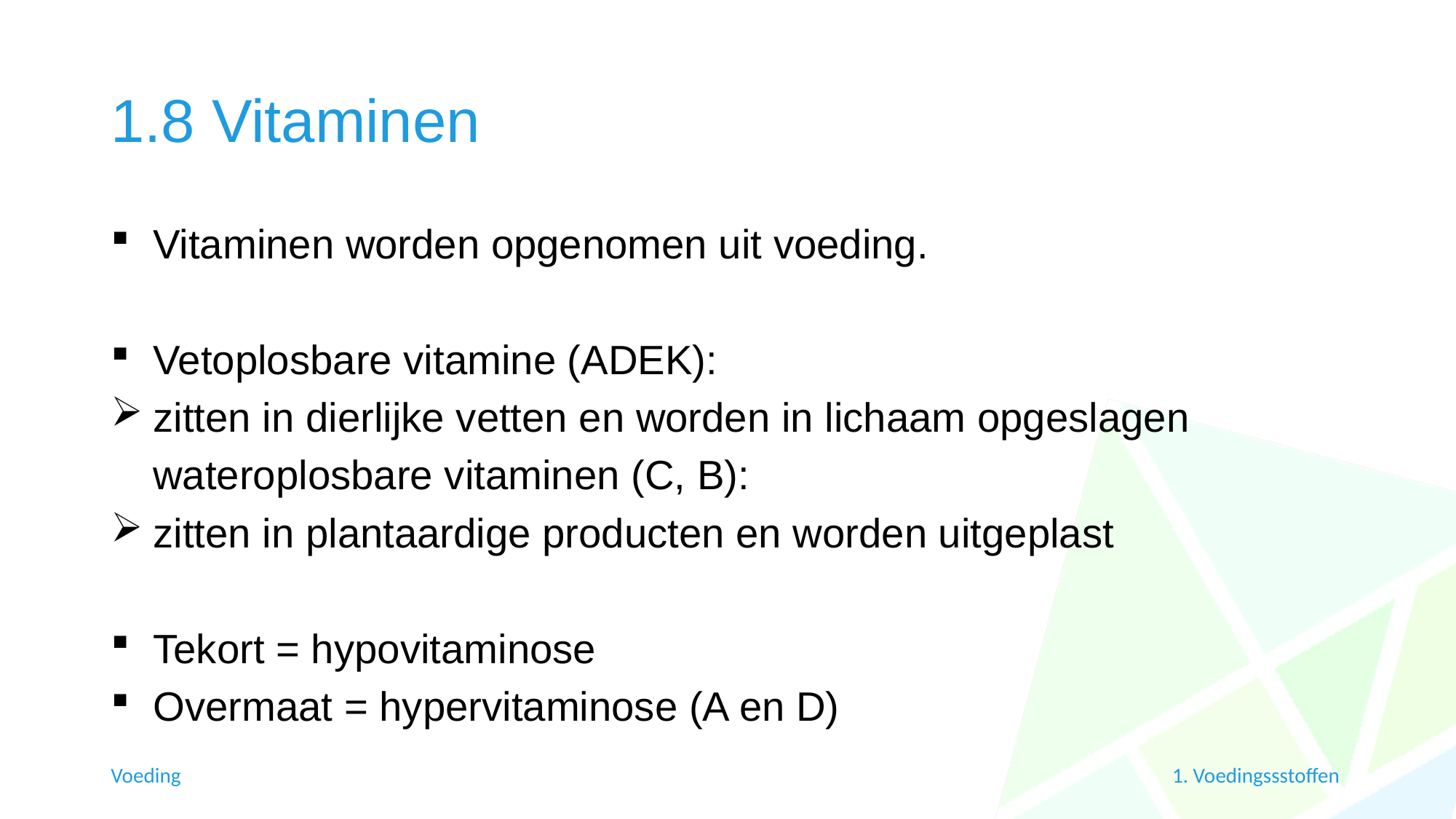

# 1.8 Vitaminen
Vitaminen worden opgenomen uit voeding.

Vetoplosbare vitamine (ADEK):
zitten in dierlijke vetten en worden in lichaam opgeslagen
	wateroplosbare vitaminen (C, B):
zitten in plantaardige producten en worden uitgeplast

Tekort = hypovitaminose
Overmaat = hypervitaminose (A en D)

Voeding
1. Voedingssstoffen